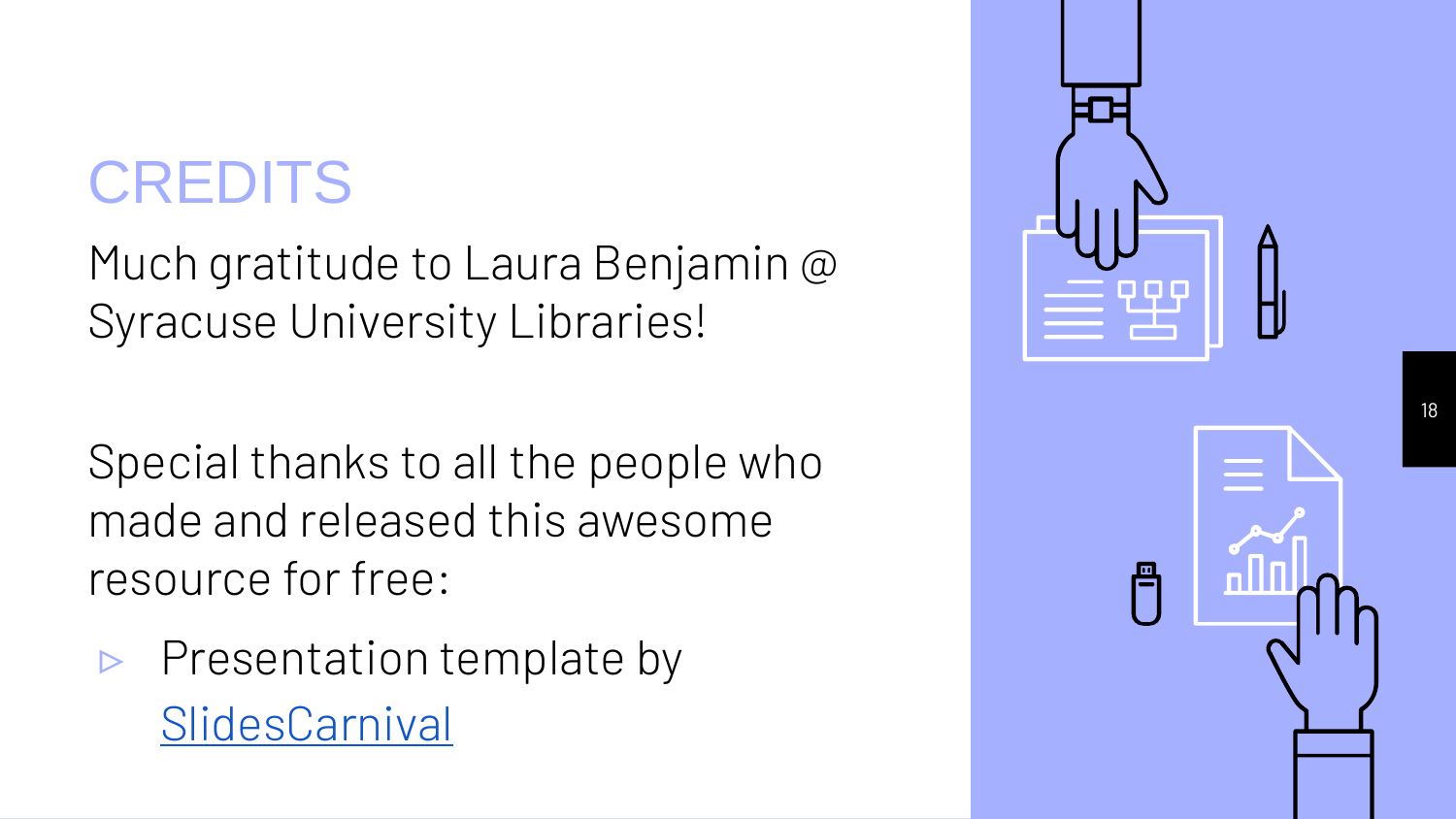

# CREDITS
Much gratitude to Laura Benjamin @ Syracuse University Libraries!

Special thanks to all the people who made and released this awesome resource for free:
Presentation template by SlidesCarnival
18